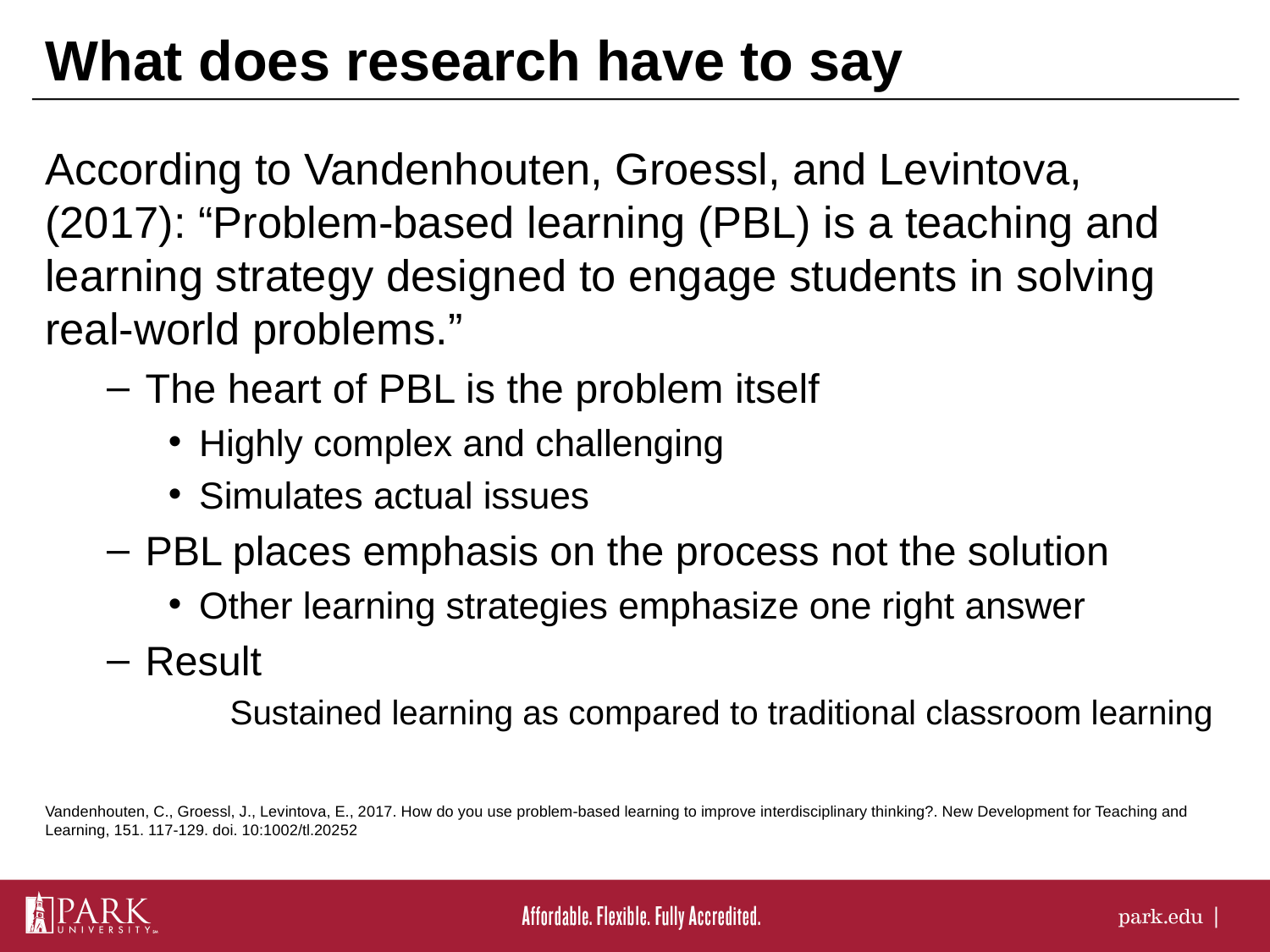

# What does research have to say
According to Vandenhouten, Groessl, and Levintova, (2017): “Problem-based learning (PBL) is a teaching and learning strategy designed to engage students in solving real-world problems.”
The heart of PBL is the problem itself
Highly complex and challenging
Simulates actual issues
PBL places emphasis on the process not the solution
Other learning strategies emphasize one right answer
Result
Sustained learning as compared to traditional classroom learning

Vandenhouten, C., Groessl, J., Levintova, E., 2017. How do you use problem-based learning to improve interdisciplinary thinking?. New Development for Teaching and Learning, 151. 117-129. doi. 10:1002/tl.20252